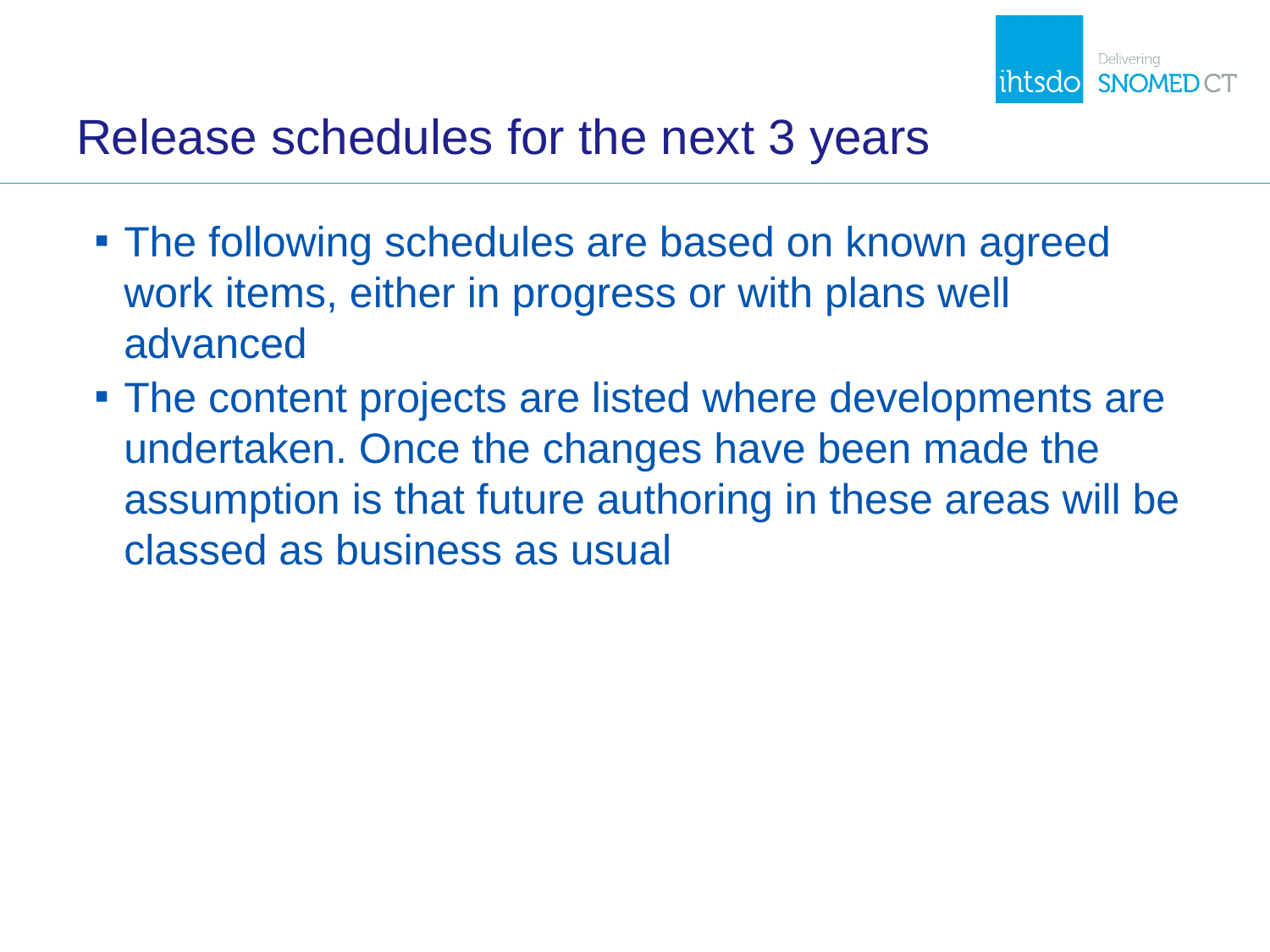

# Release schedules for the next 3 years
The following schedules are based on known agreed work items, either in progress or with plans well advanced
The content projects are listed where developments are undertaken. Once the changes have been made the assumption is that future authoring in these areas will be classed as business as usual